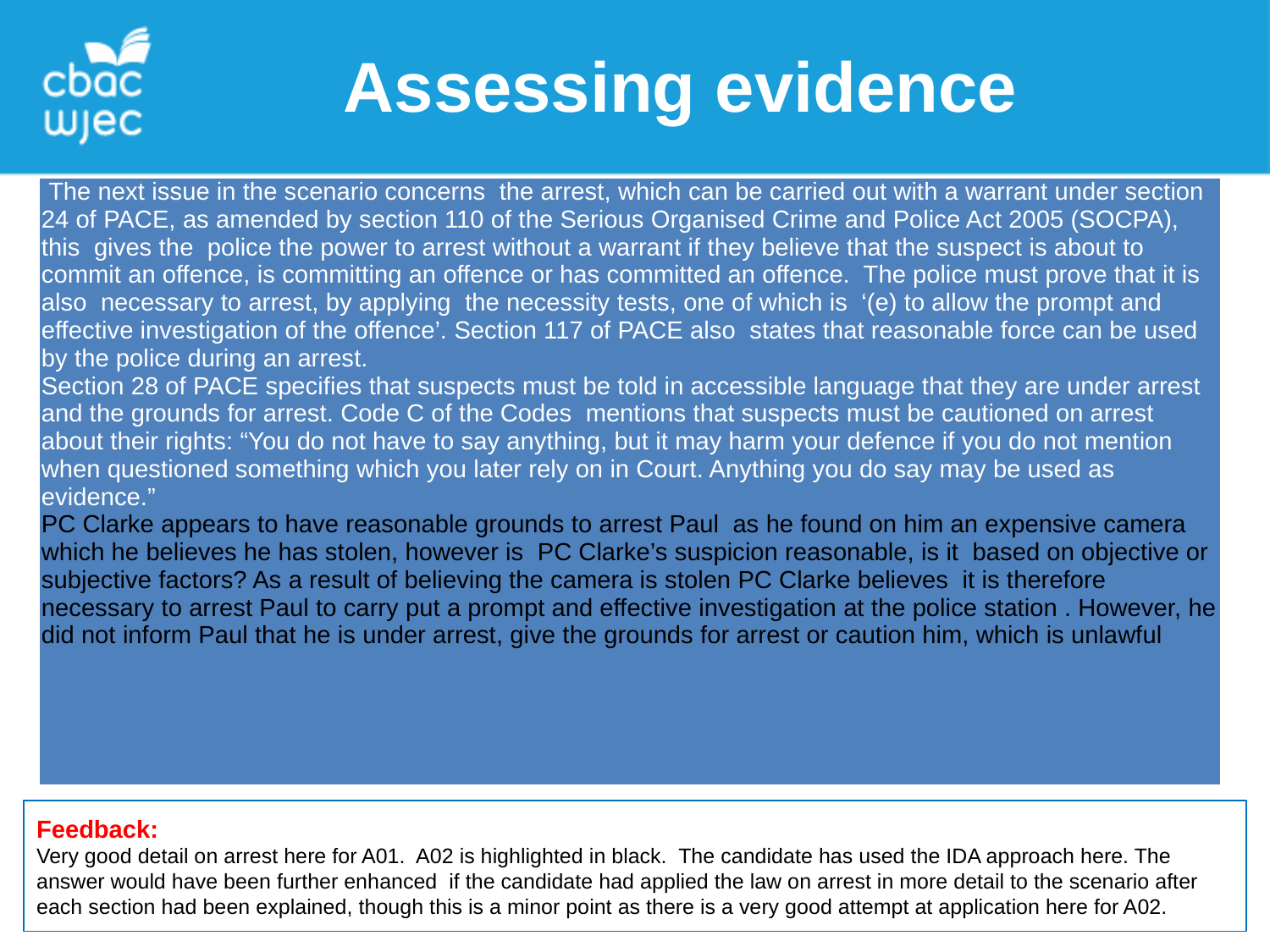

Assessing evidence
| The next issue in the scenario concerns the arrest, which can be carried out with a warrant under section 24 of PACE, as amended by section 110 of the Serious Organised Crime and Police Act 2005 (SOCPA), this gives the police the power to arrest without a warrant if they believe that the suspect is about to commit an offence, is committing an offence or has committed an offence. The police must prove that it is also necessary to arrest, by applying the necessity tests, one of which is ‘(e) to allow the prompt and effective investigation of the offence’. Section 117 of PACE also states that reasonable force can be used by the police during an arrest. Section 28 of PACE specifies that suspects must be told in accessible language that they are under arrest and the grounds for arrest. Code C of the Codes mentions that suspects must be cautioned on arrest about their rights: “You do not have to say anything, but it may harm your defence if you do not mention when questioned something which you later rely on in Court. Anything you do say may be used as evidence.” PC Clarke appears to have reasonable grounds to arrest Paul as he found on him an expensive camera which he believes he has stolen, however is PC Clarke’s suspicion reasonable, is it based on objective or subjective factors? As a result of believing the camera is stolen PC Clarke believes it is therefore necessary to arrest Paul to carry put a prompt and effective investigation at the police station . However, he did not inform Paul that he is under arrest, give the grounds for arrest or caution him, which is unlawful |
| --- |
Feedback:
Very good detail on arrest here for A01.  A02 is highlighted in black.  The candidate has used the IDA approach here. The answer would have been further enhanced  if the candidate had applied the law on arrest in more detail to the scenario after each section had been explained, though this is a minor point as there is a very good attempt at application here for A02.